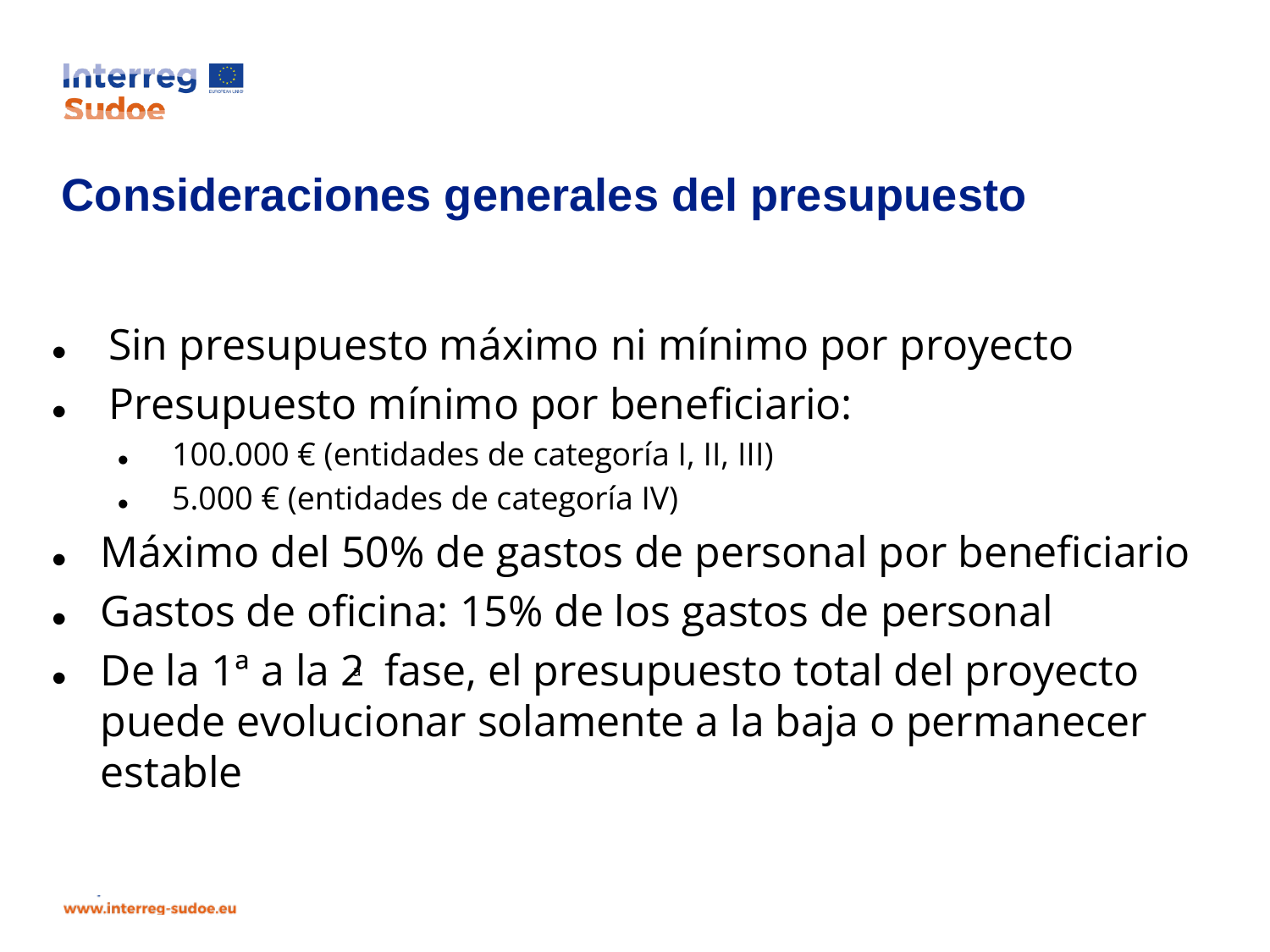

Sin presupuesto máximo ni mínimo por proyecto
Presupuesto mínimo por beneficiario:
100.000 € (entidades de categoría I, II, III)
5.000 € (entidades de categoría IV)
Máximo del 50% de gastos de personal por beneficiario
Gastos de oficina: 15% de los gastos de personal
De la 1ª a la 2ª fase, el presupuesto total del proyecto puede evolucionar solamente a la baja o permanecer estable

# Consideraciones generales del presupuesto